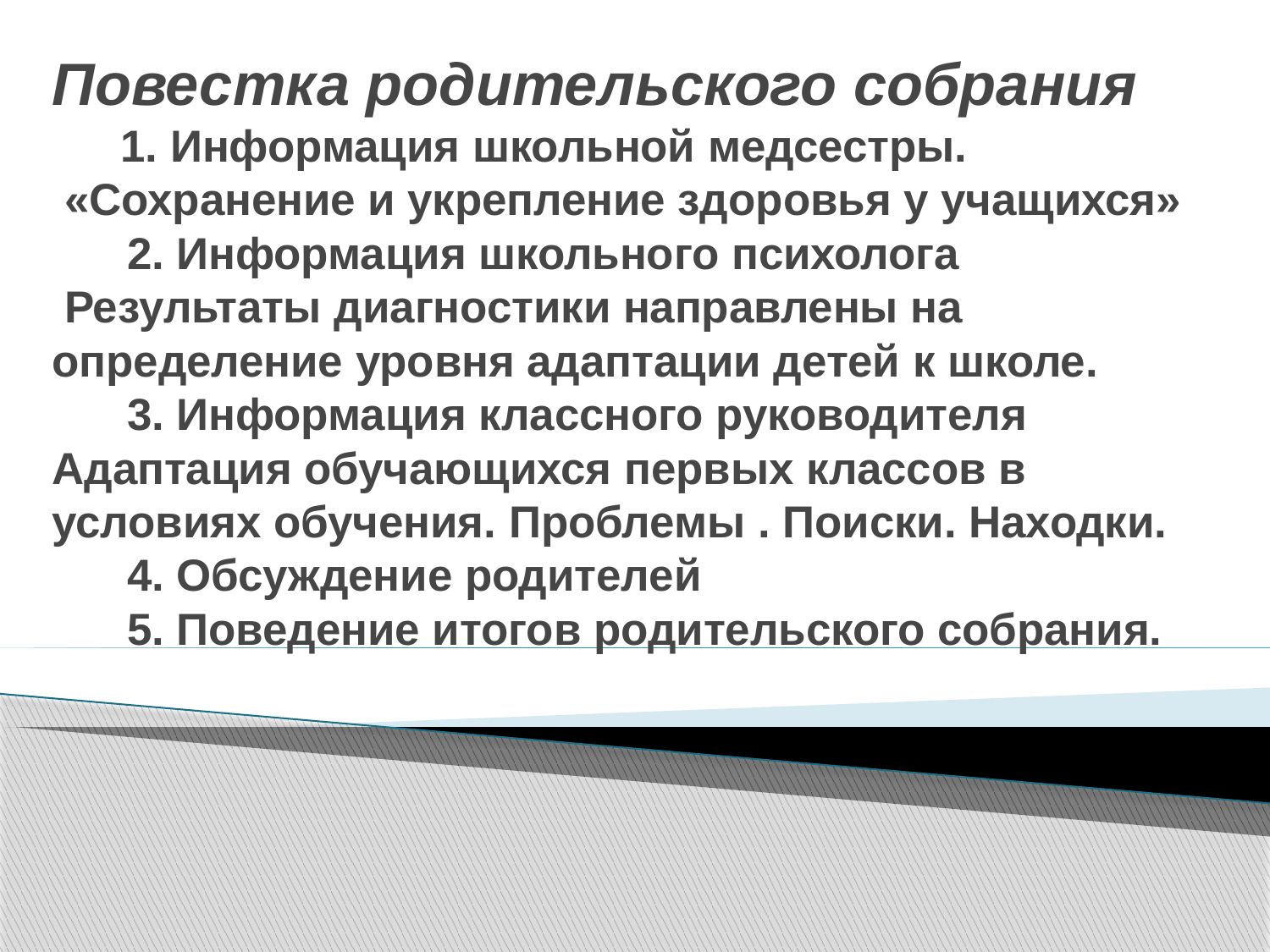

# Повестка родительского собрания 1. Информация школьной медсестры. «Сохранение и укрепление здоровья у учащихся» 2. Информация школьного психолога Результаты диагностики направлены на определение уровня адаптации детей к школе. 3. Информация классного руководителя Адаптация обучающихся первых классов в условиях обучения. Проблемы . Поиски. Находки. 4. Обсуждение родителей 5. Поведение итогов родительского собрания.